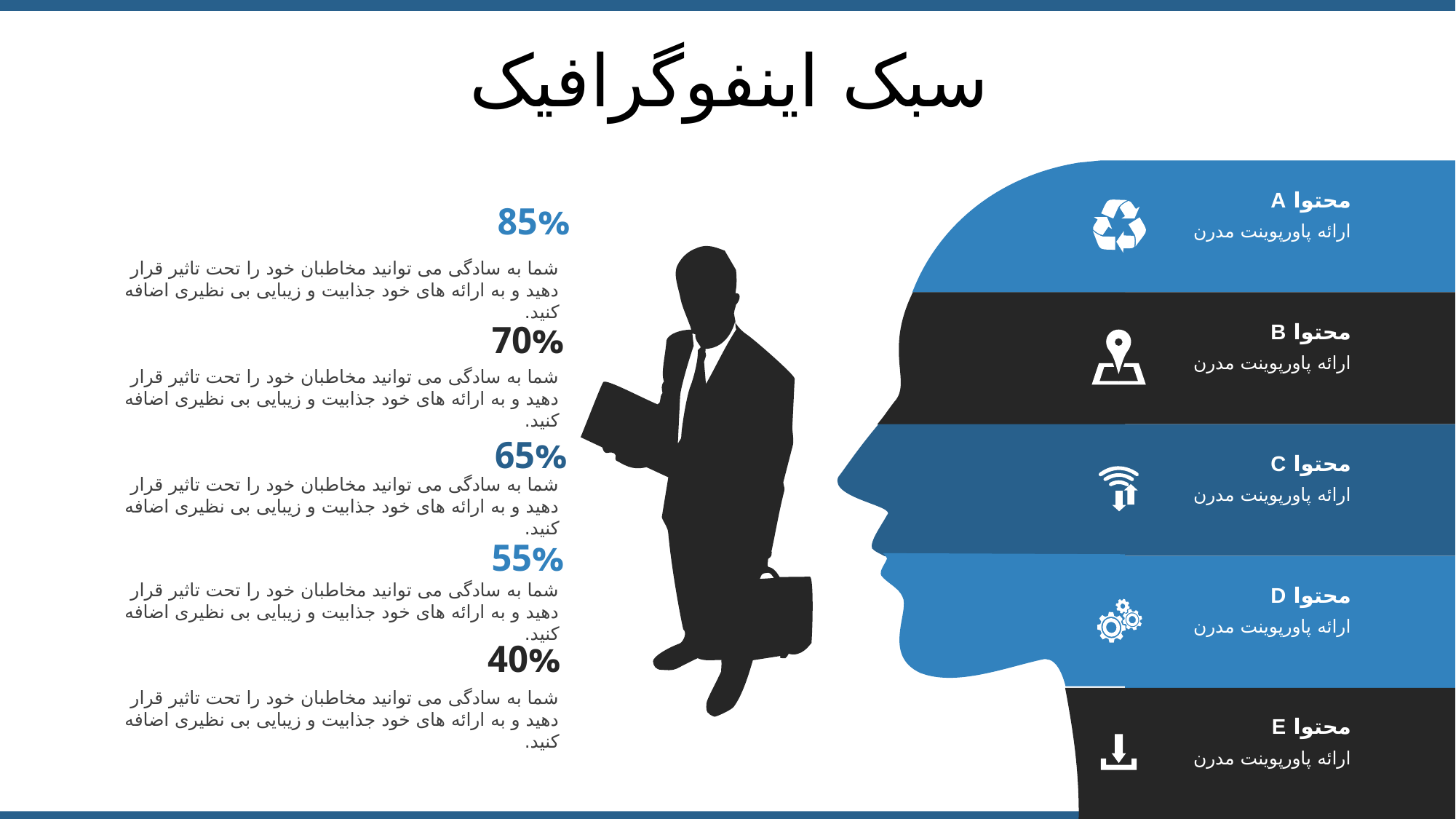

سبک اینفوگرافیک

محتوا A
ارائه پاورپوینت مدرن
85%

شما به سادگی می توانید مخاطبان خود را تحت تاثیر قرار دهید و به ارائه های خود جذابیت و زیبایی بی نظیری اضافه کنید.
70%
محتوا B
ارائه پاورپوینت مدرن

شما به سادگی می توانید مخاطبان خود را تحت تاثیر قرار دهید و به ارائه های خود جذابیت و زیبایی بی نظیری اضافه کنید.
65%
محتوا C
ارائه پاورپوینت مدرن

شما به سادگی می توانید مخاطبان خود را تحت تاثیر قرار دهید و به ارائه های خود جذابیت و زیبایی بی نظیری اضافه کنید.
55%
شما به سادگی می توانید مخاطبان خود را تحت تاثیر قرار دهید و به ارائه های خود جذابیت و زیبایی بی نظیری اضافه کنید.
محتوا D
ارائه پاورپوینت مدرن

40%
شما به سادگی می توانید مخاطبان خود را تحت تاثیر قرار دهید و به ارائه های خود جذابیت و زیبایی بی نظیری اضافه کنید.
محتوا E
ارائه پاورپوینت مدرن